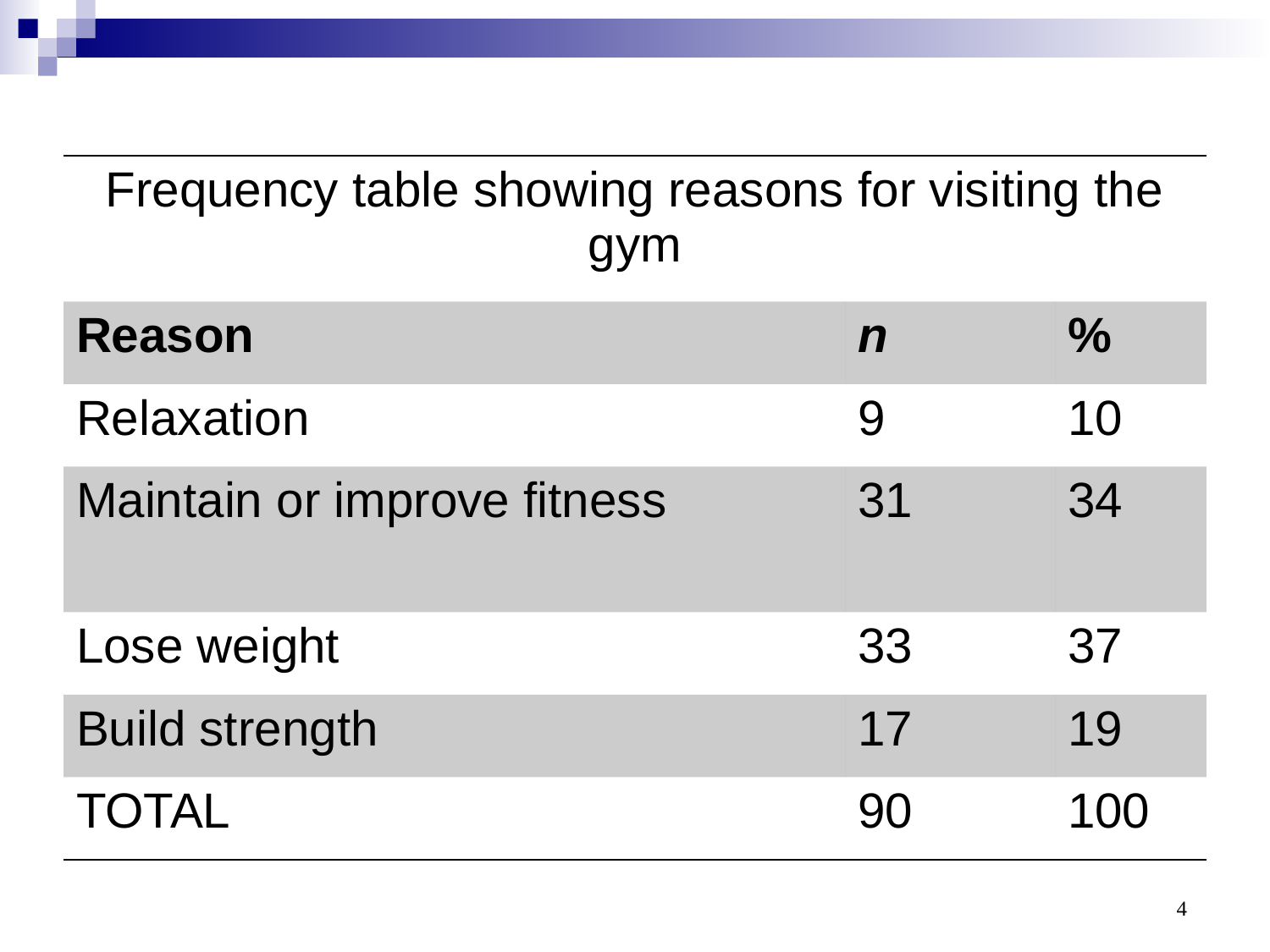

| Frequency table showing reasons for visiting the gym |  |  |
| --- | --- | --- |
| Reason | n | % |
| Relaxation | 9 | 10 |
| Maintain or improve fitness | 31 | 34 |
| Lose weight | 33 | 37 |
| Build strength | 17 | 19 |
| TOTAL | 90 | 100 |